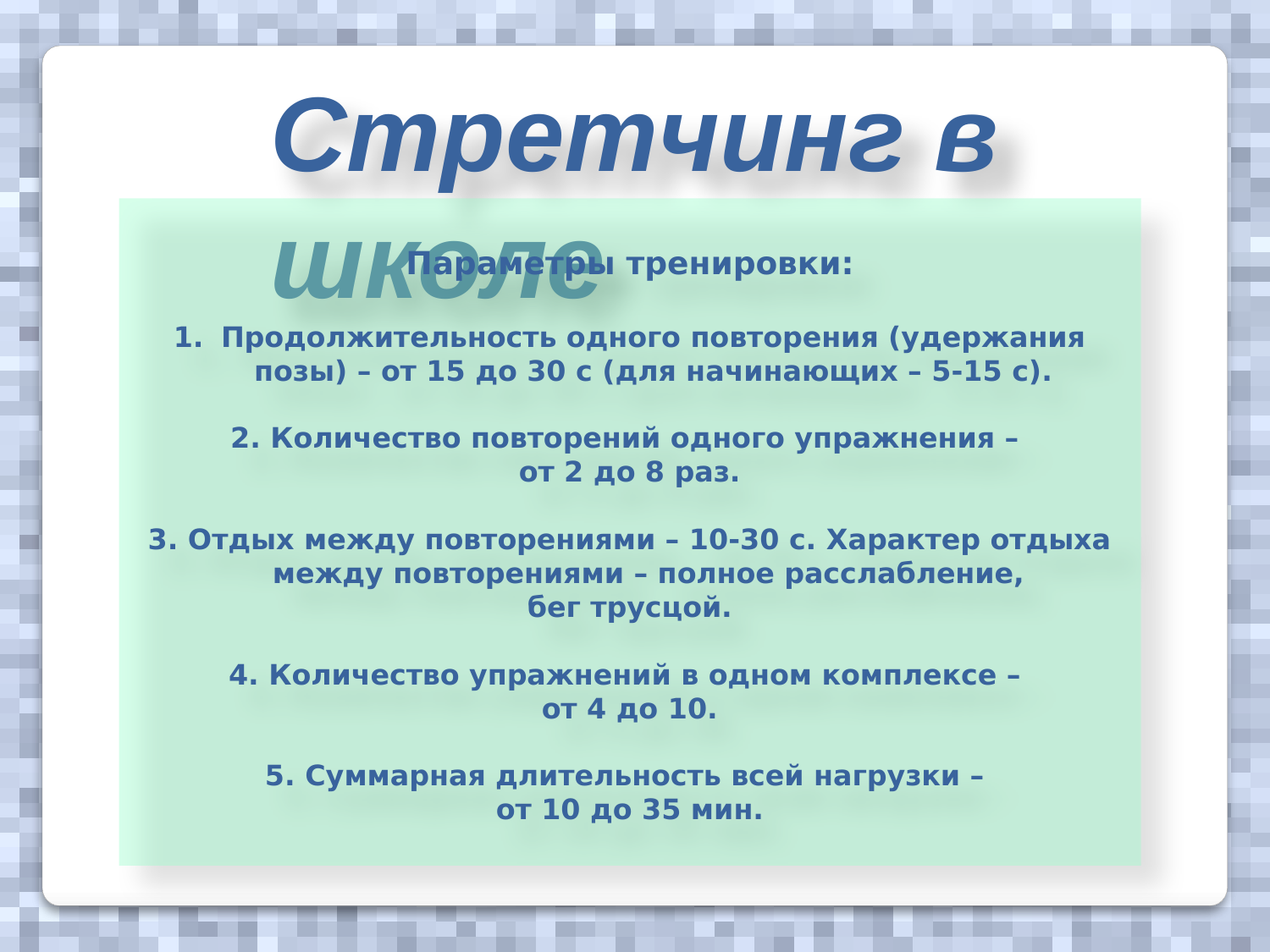

Стретчинг в школе

Параметры тренировки:

Продолжительность одного повторения (удержания позы) – от 15 до 30 с (для начинающих – 5-15 с).

2. Количество повторений одного упражнения –
от 2 до 8 раз.

3. Отдых между повторениями – 10-30 с. Характер отдыха между повторениями – полное расслабление,
бег трусцой.

4. Количество упражнений в одном комплексе –
от 4 до 10.

5. Суммарная длительность всей нагрузки –
от 10 до 35 мин.